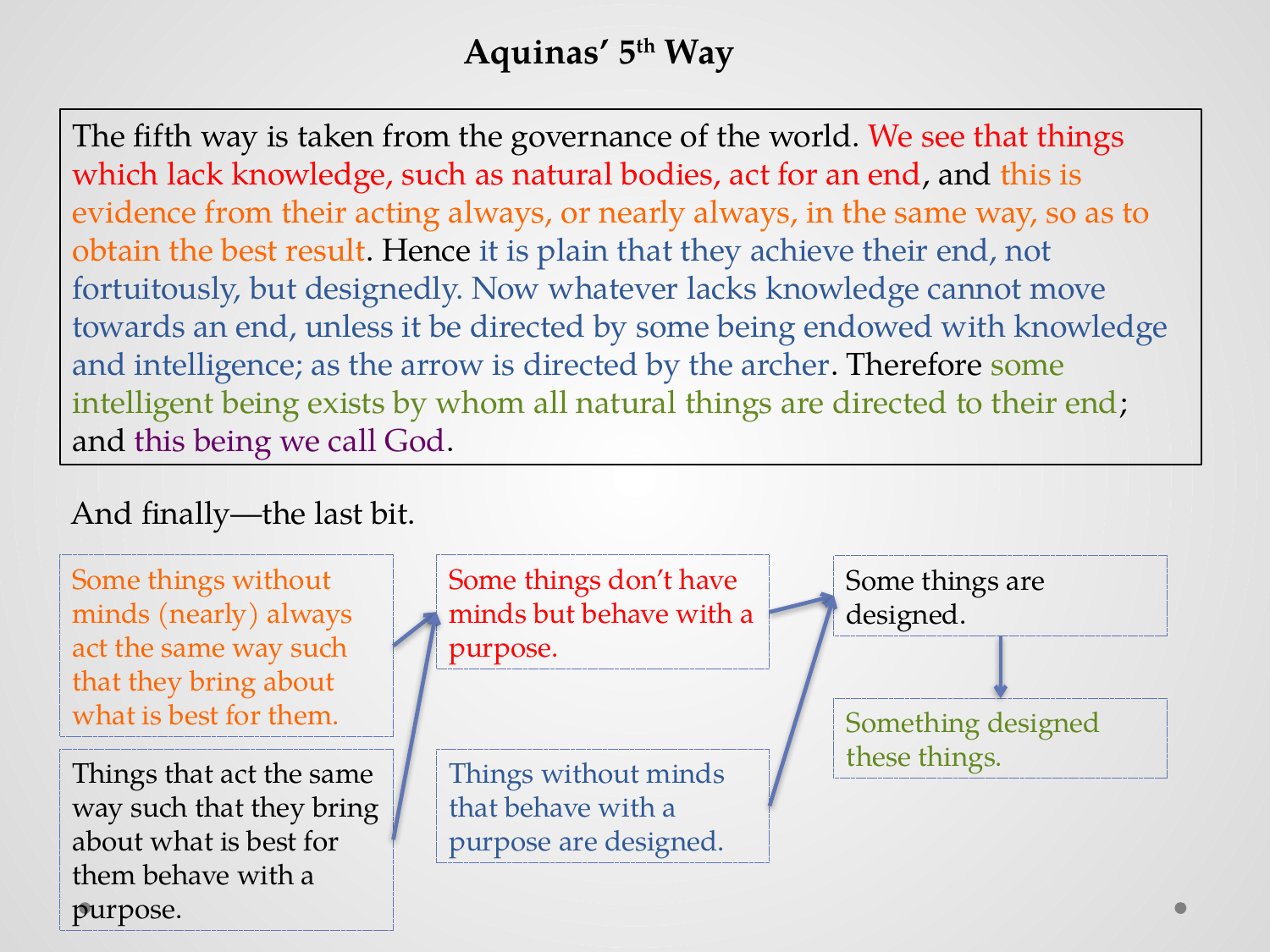

Aquinas’ 5th Way
The fifth way is taken from the governance of the world. We see that things which lack knowledge, such as natural bodies, act for an end, and this is evidence from their acting always, or nearly always, in the same way, so as to obtain the best result. Hence it is plain that they achieve their end, not fortuitously, but designedly. Now whatever lacks knowledge cannot move towards an end, unless it be directed by some being endowed with knowledge and intelligence; as the arrow is directed by the archer. Therefore some intelligent being exists by whom all natural things are directed to their end; and this being we call God.
And finally—the last bit.
Some things without minds (nearly) always act the same way such that they bring about what is best for them.
Some things don’t have minds but behave with a purpose.
Some things are designed.
Something designed these things.
Things that act the same way such that they bring about what is best for them behave with a purpose.
Things without minds that behave with a purpose are designed.